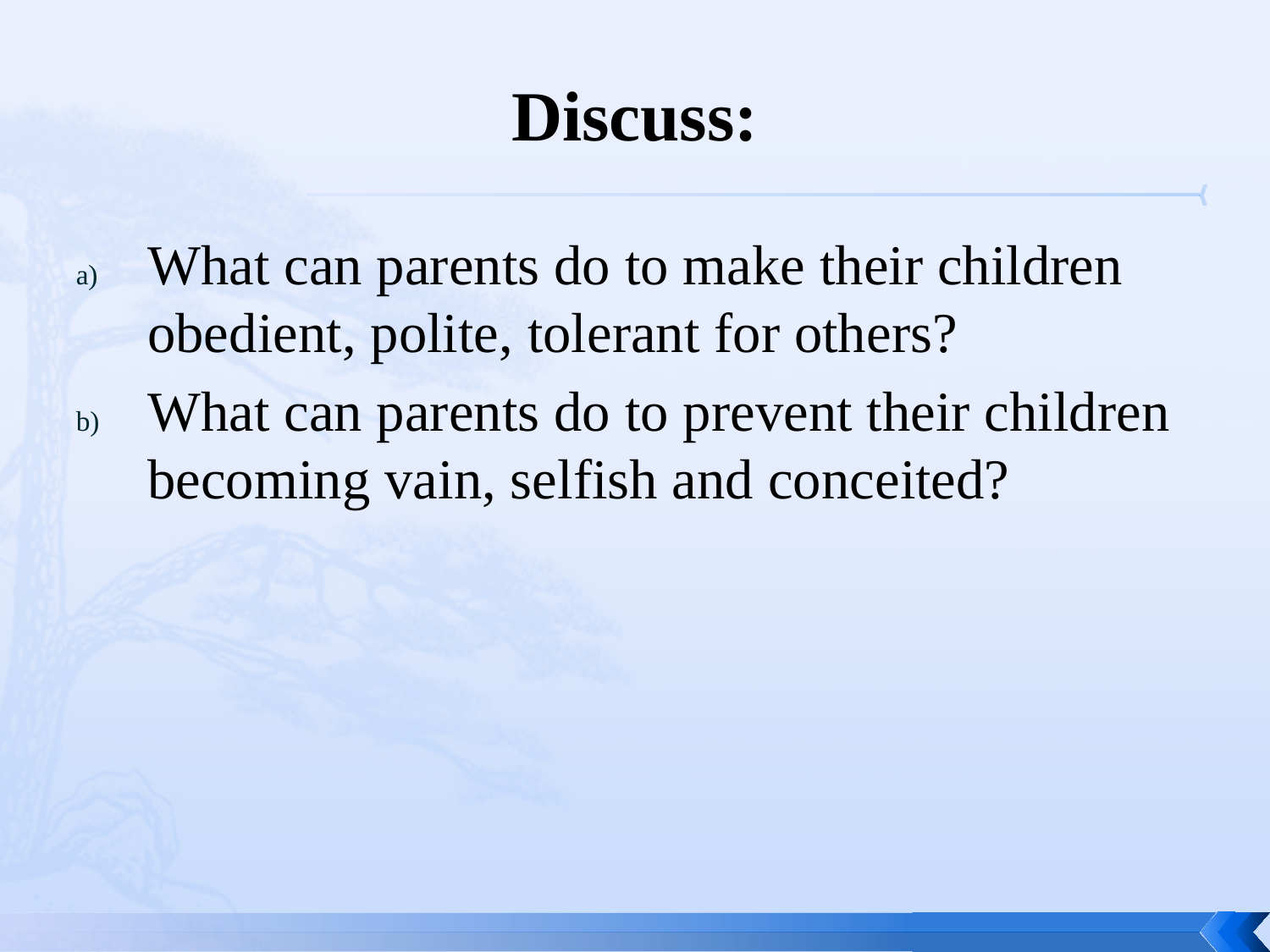

# Discuss:
What can parents do to make their children obedient, polite, tolerant for others?
What can parents do to prevent their children becoming vain, selfish and conceited?